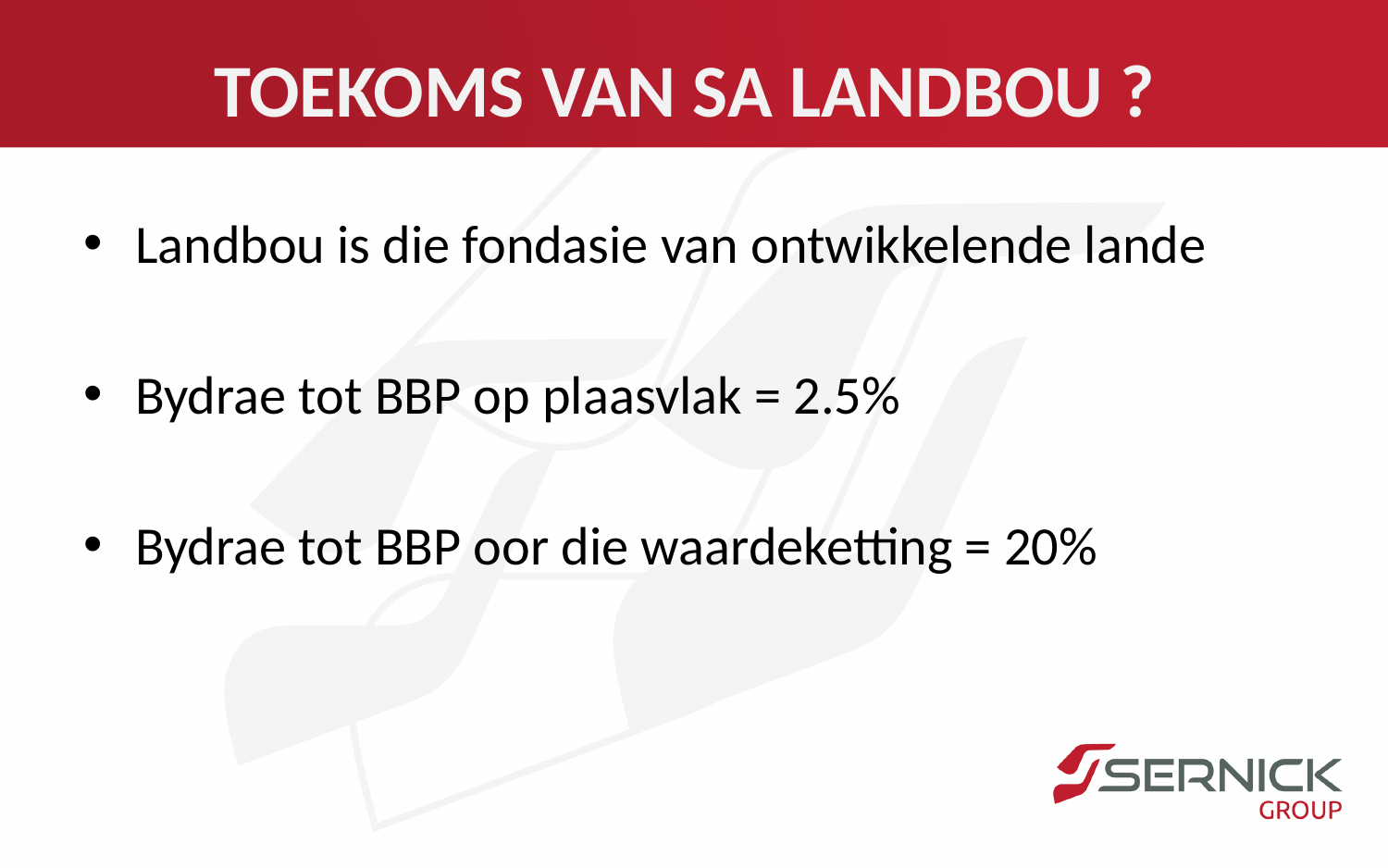

# TOEKOMS VAN SA LANDBOU ?
Landbou is die fondasie van ontwikkelende lande

Bydrae tot BBP op plaasvlak = 2.5%

Bydrae tot BBP oor die waardeketting = 20%